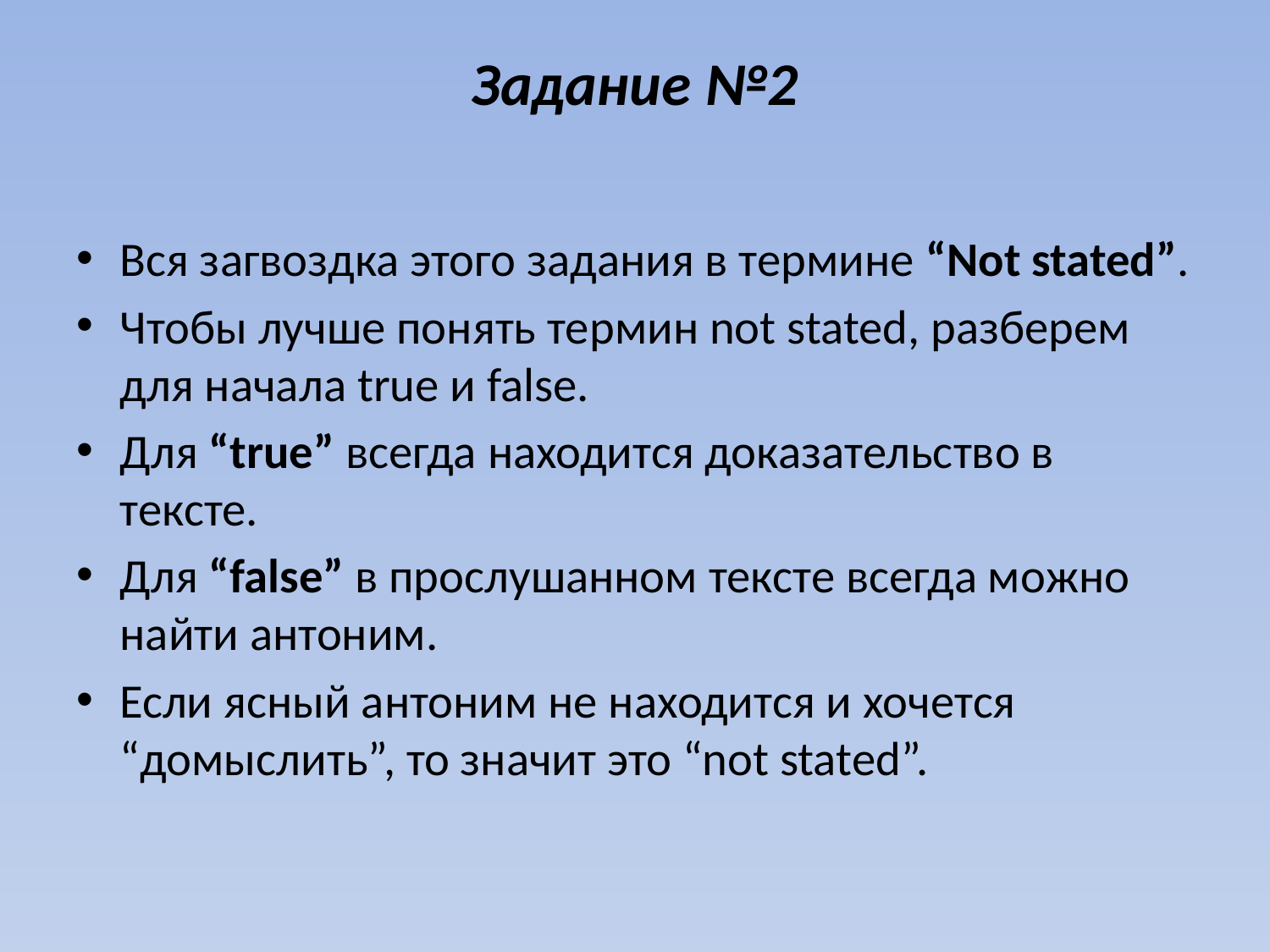

# Задание №2
Вся загвоздка этого задания в термине “Not stated”.
Чтобы лучше понять термин not stated, разберем для начала true и false.
Для “true” всегда находится доказательство в тексте.
Для “false” в прослушанном тексте всегда можно найти антоним.
Если ясный антоним не находится и хочется “домыслить”, то значит это “not stated”.